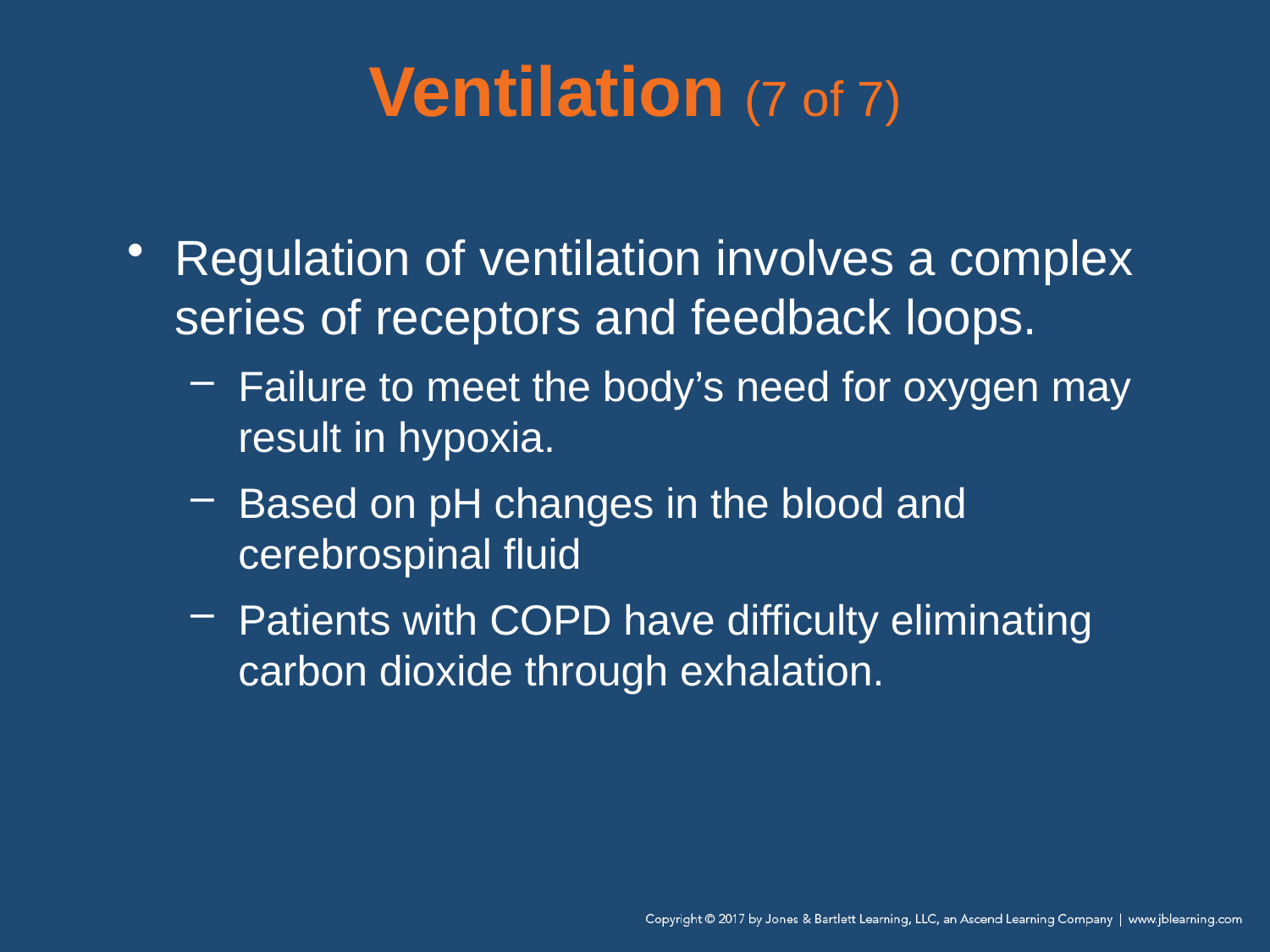

# Ventilation (7 of 7)
Regulation of ventilation involves a complex series of receptors and feedback loops.
Failure to meet the body’s need for oxygen may result in hypoxia.
Based on pH changes in the blood and cerebrospinal fluid
Patients with COPD have difficulty eliminating carbon dioxide through exhalation.